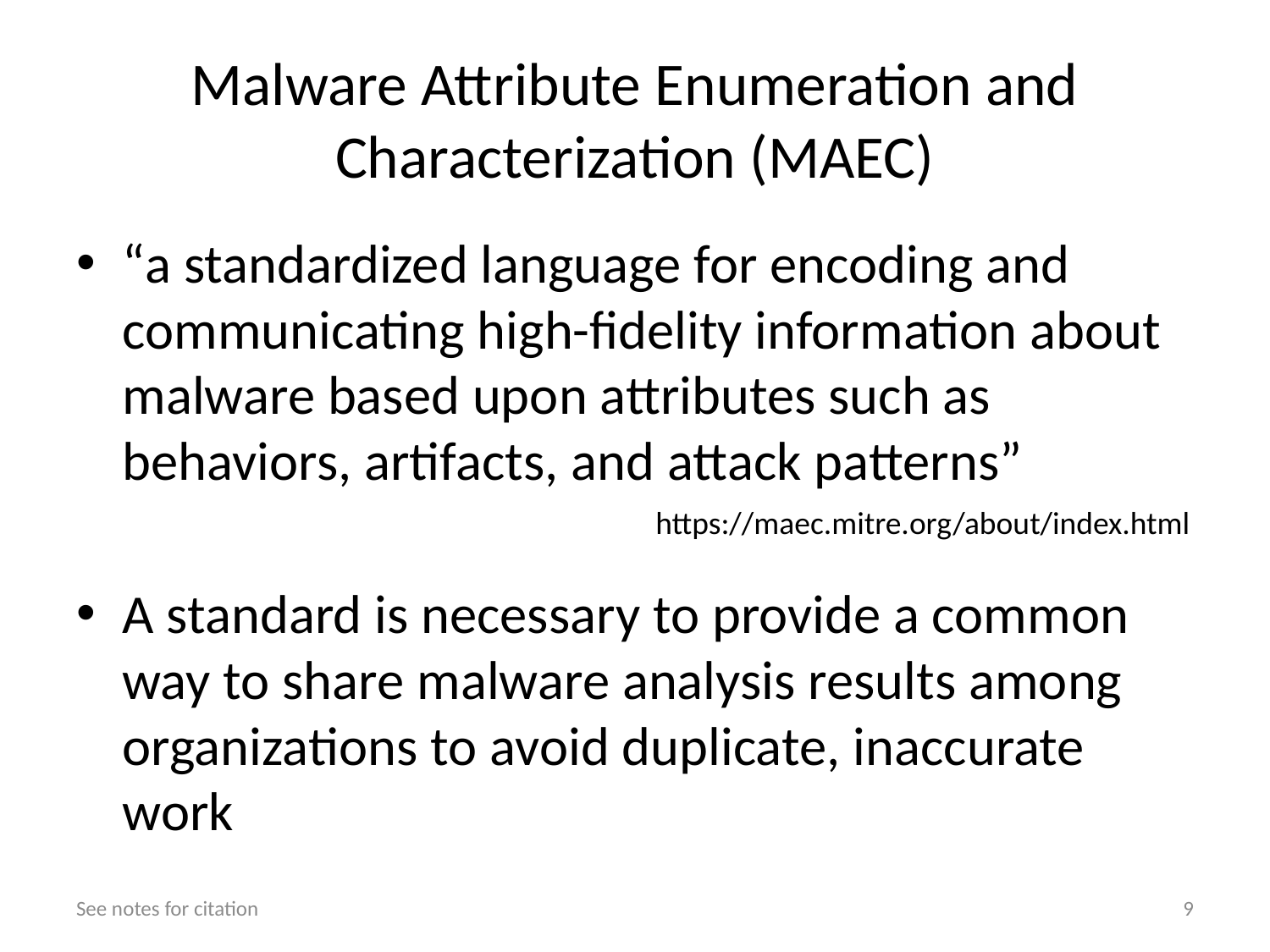

# Malware Attribute Enumeration and Characterization (MAEC)
“a standardized language for encoding and communicating high-fidelity information about malware based upon attributes such as behaviors, artifacts, and attack patterns”

A standard is necessary to provide a common way to share malware analysis results among organizations to avoid duplicate, inaccurate work
https://maec.mitre.org/about/index.html
See notes for citation
9